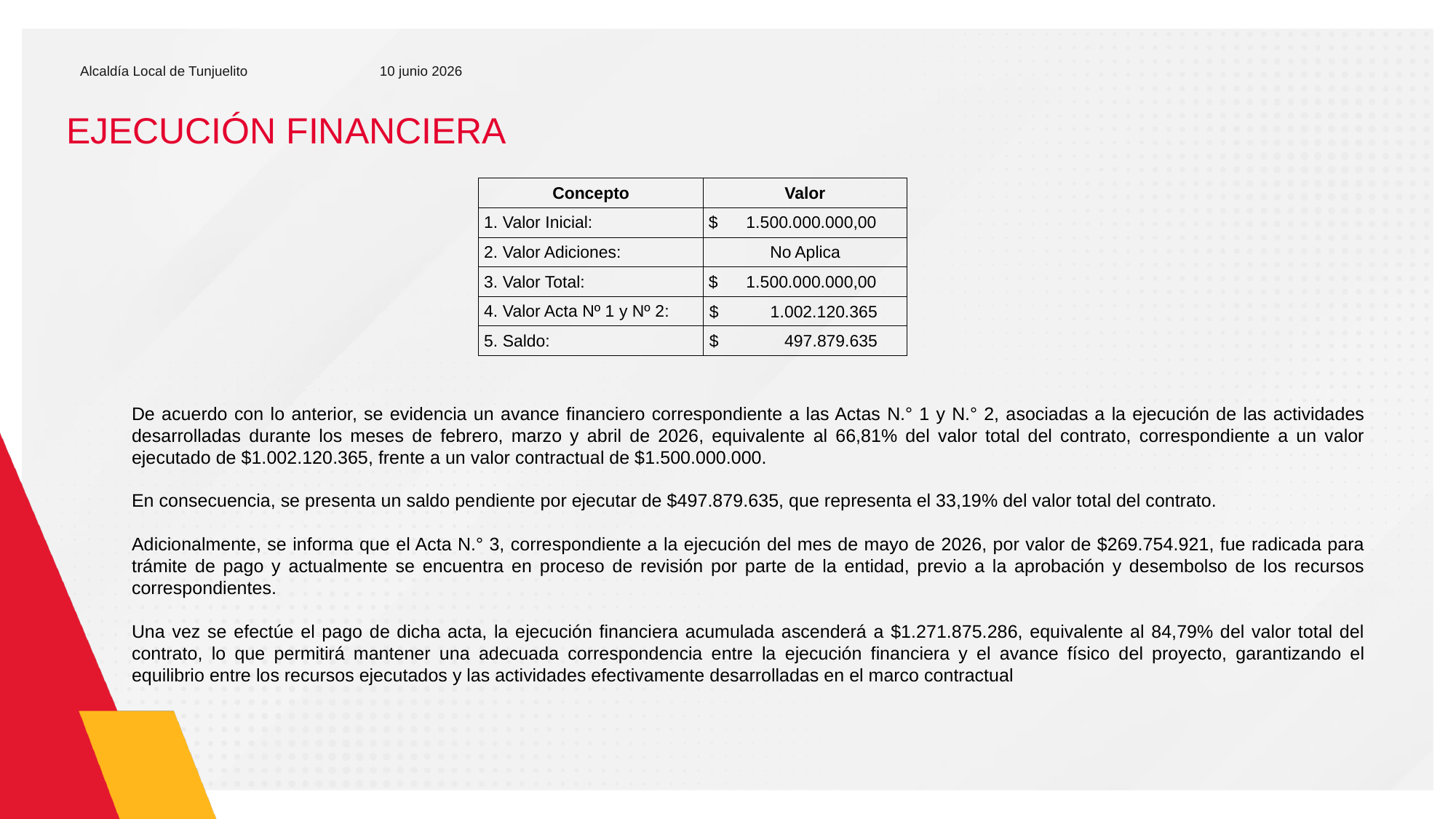

Alcaldía Local de Tunjuelito
10 junio 2026
# EJECUCIÓN FINANCIERA

| Concepto | Valor |
| --- | --- |
| 1. Valor Inicial: | $    1.500.000.000,00 |
| 2. Valor Adiciones: | No Aplica |
| 3. Valor Total: | $    1.500.000.000,00 |
| 4. Valor Acta Nº 1 y Nº 2: | $ 1.002.120.365 |
| 5. Saldo: | $ 497.879.635 |
De acuerdo con lo anterior, se evidencia un avance financiero correspondiente a las Actas N.° 1 y N.° 2, asociadas a la ejecución de las actividades desarrolladas durante los meses de febrero, marzo y abril de 2026, equivalente al 66,81% del valor total del contrato, correspondiente a un valor ejecutado de $1.002.120.365, frente a un valor contractual de $1.500.000.000.

En consecuencia, se presenta un saldo pendiente por ejecutar de $497.879.635, que representa el 33,19% del valor total del contrato.

Adicionalmente, se informa que el Acta N.° 3, correspondiente a la ejecución del mes de mayo de 2026, por valor de $269.754.921, fue radicada para trámite de pago y actualmente se encuentra en proceso de revisión por parte de la entidad, previo a la aprobación y desembolso de los recursos correspondientes.

Una vez se efectúe el pago de dicha acta, la ejecución financiera acumulada ascenderá a $1.271.875.286, equivalente al 84,79% del valor total del contrato, lo que permitirá mantener una adecuada correspondencia entre la ejecución financiera y el avance físico del proyecto, garantizando el equilibrio entre los recursos ejecutados y las actividades efectivamente desarrolladas en el marco contractual